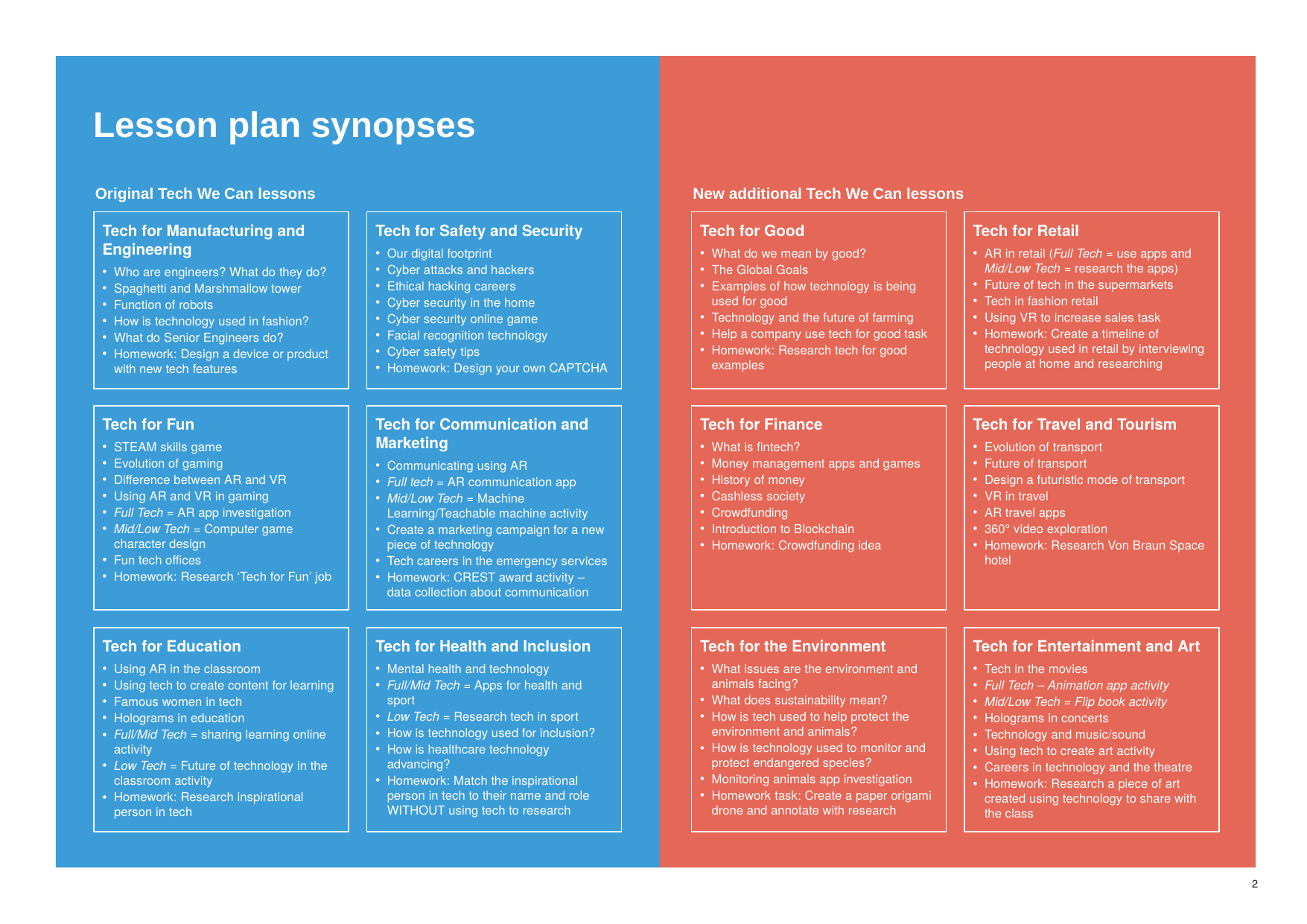

Lesson plan synopses
Original Tech We Can lessons
New additional Tech We Can lessons
Tech for Safety and Security
Our digital footprint
Cyber attacks and hackers
Ethical hacking careers
Cyber security in the home
Cyber security online game
Facial recognition technology
Cyber safety tips
Homework: Design your own CAPTCHA
Tech for Manufacturing and Engineering
Who are engineers? What do they do?
Spaghetti and Marshmallow tower
Function of robots
How is technology used in fashion?
What do Senior Engineers do?
Homework: Design a device or product with new tech features
Tech for Communication and Marketing
Communicating using AR
Full tech = AR communication app
Mid/Low Tech = Machine Learning/Teachable machine activity
Create a marketing campaign for a new piece of technology
Tech careers in the emergency services
Homework: CREST award activity – data collection about communication
Tech for Fun
STEAM skills game
Evolution of gaming
Difference between AR and VR
Using AR and VR in gaming
Full Tech = AR app investigation
Mid/Low Tech = Computer game character design
Fun tech offices
Homework: Research ‘Tech for Fun’ job
Tech for Education
Using AR in the classroom
Using tech to create content for learning
Famous women in tech
Holograms in education
Full/Mid Tech = sharing learning online activity
Low Tech = Future of technology in the classroom activity
Homework: Research inspirational person in tech
Tech for Health and Inclusion
Mental health and technology
Full/Mid Tech = Apps for health and sport
Low Tech = Research tech in sport
How is technology used for inclusion?
How is healthcare technology advancing?
Homework: Match the inspirational person in tech to their name and role WITHOUT using tech to research
Tech for Good
What do we mean by good?
The Global Goals
Examples of how technology is being used for good
Technology and the future of farming
Help a company use tech for good task
Homework: Research tech for good examples

Tech for Retail
AR in retail (Full Tech = use apps and Mid/Low Tech = research the apps)
Future of tech in the supermarkets
Tech in fashion retail
Using VR to increase sales task
Homework: Create a timeline of technology used in retail by interviewing people at home and researching
Tech for Finance
What is fintech?
Money management apps and games
History of money
Cashless society
Crowdfunding
Introduction to Blockchain
Homework: Crowdfunding idea
Tech for Travel and Tourism
Evolution of transport
Future of transport
Design a futuristic mode of transport
VR in travel
AR travel apps
360° video exploration
Homework: Research Von Braun Space hotel
Tech for the Environment
What issues are the environment and animals facing?
What does sustainability mean?
How is tech used to help protect the environment and animals?
How is technology used to monitor and protect endangered species?
Monitoring animals app investigation
Homework task: Create a paper origami drone and annotate with research
Tech for Entertainment and Art
Tech in the movies
Full Tech – Animation app activity
Mid/Low Tech = Flip book activity
Holograms in concerts
Technology and music/sound
Using tech to create art activity
Careers in technology and the theatre
Homework: Research a piece of art created using technology to share with the class
2